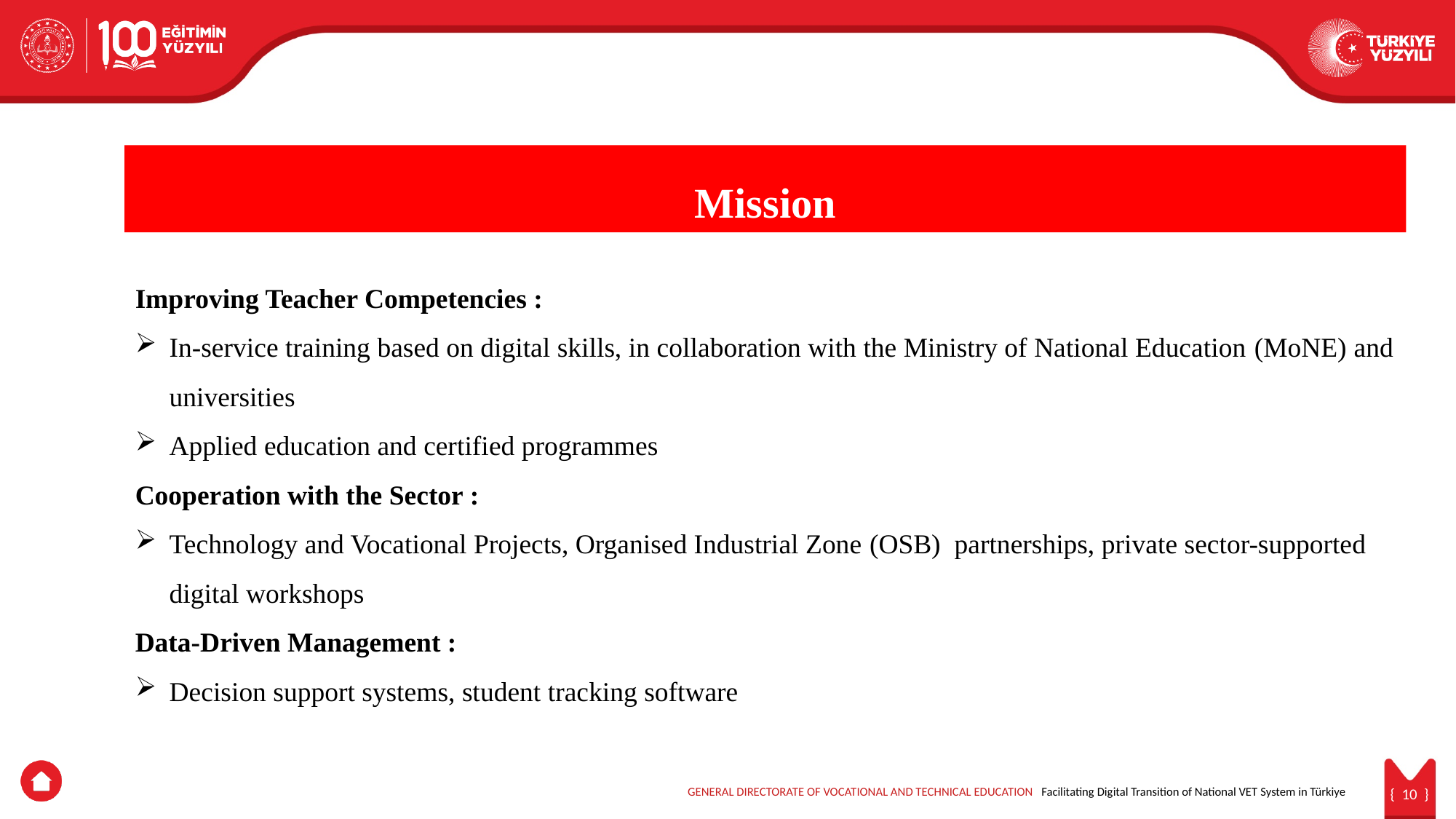

Mission
Improving Teacher Competencies :
In-service training based on digital skills, in collaboration with the Ministry of National Education (MoNE) and universities
Applied education and certified programmes
Cooperation with the Sector :
Technology and Vocational Projects, Organised Industrial Zone (OSB)  partnerships, private sector-supported digital workshops
Data-Driven Management :
Decision support systems, student tracking software
GENERAL DIRECTORATE OF VOCATIONAL AND TECHNICAL EDUCATION   Facilitating Digital Transition of National VET System in Türkiye